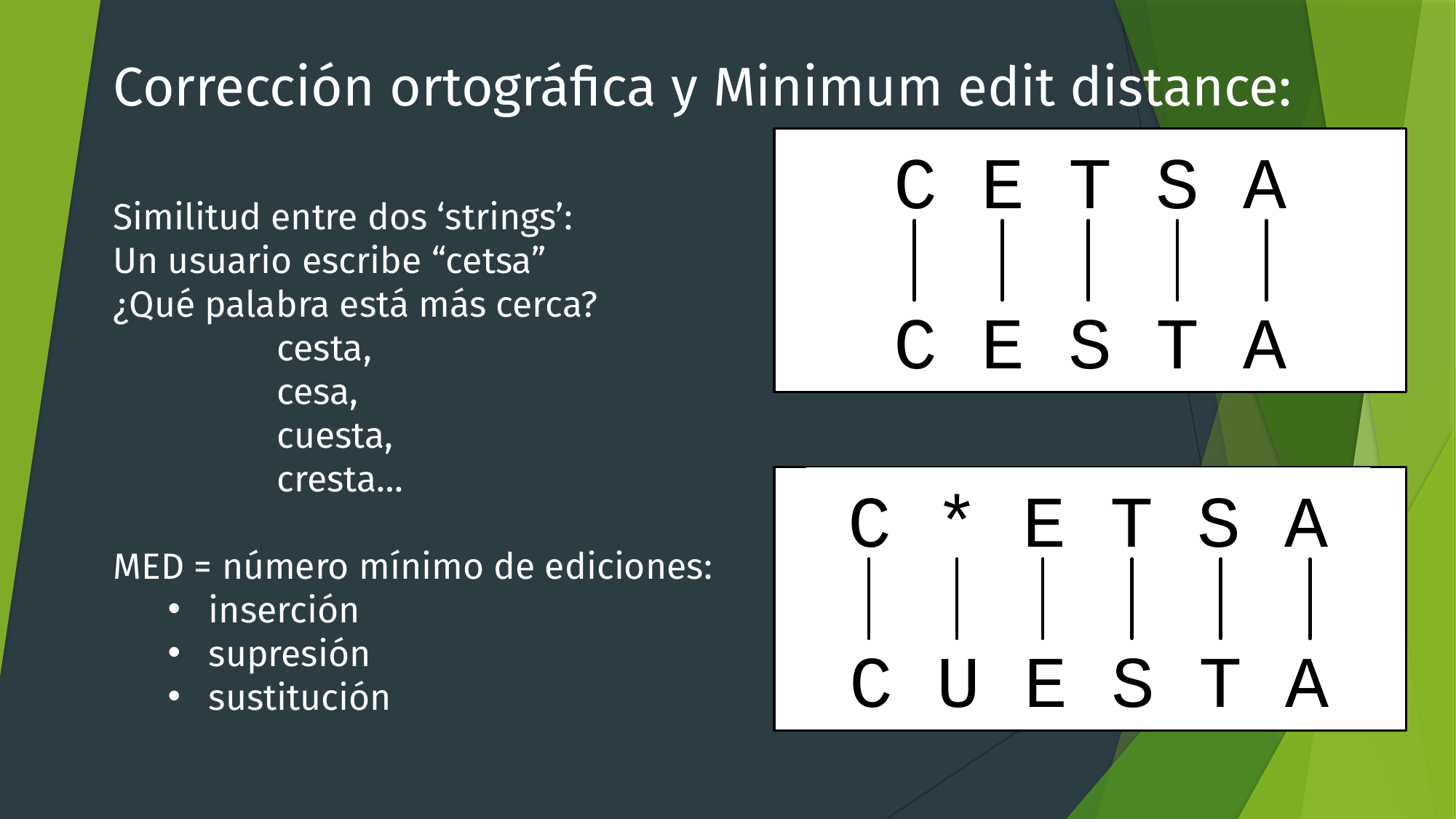

Corrección ortográfica y Minimum edit distance:

C E T S A
C E S T A
Similitud entre dos ‘strings’:
Un usuario escribe “cetsa”
¿Qué palabra está más cerca?
cesta,
cesa,
cuesta,
cresta…

MED = número mínimo de ediciones:
inserción
supresión
sustitución

C * E T S A
C U E S T A